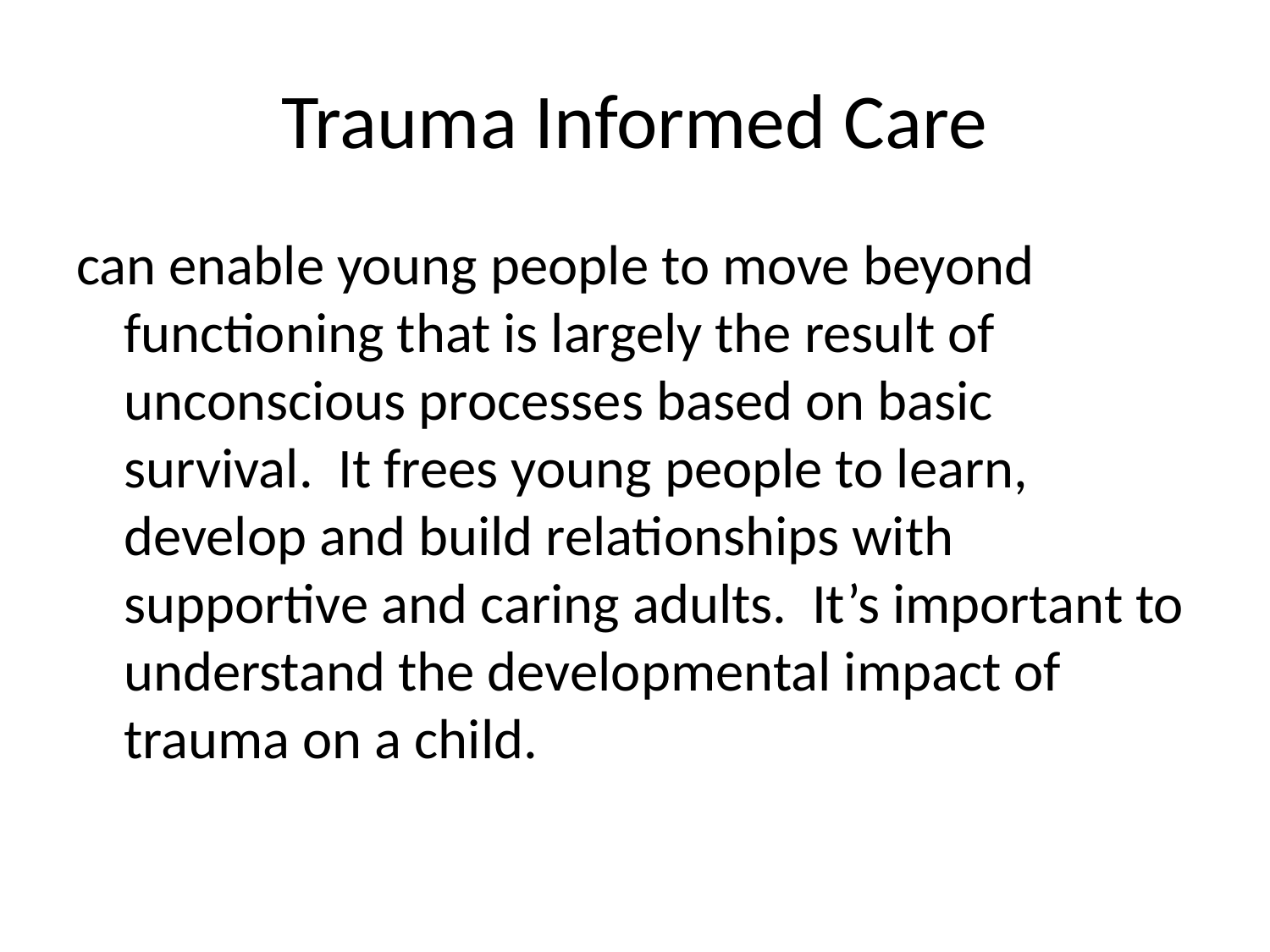

# Trauma Informed Care
can enable young people to move beyond functioning that is largely the result of unconscious processes based on basic survival.  It frees young people to learn, develop and build relationships with supportive and caring adults.  It’s important to understand the developmental impact of trauma on a child.